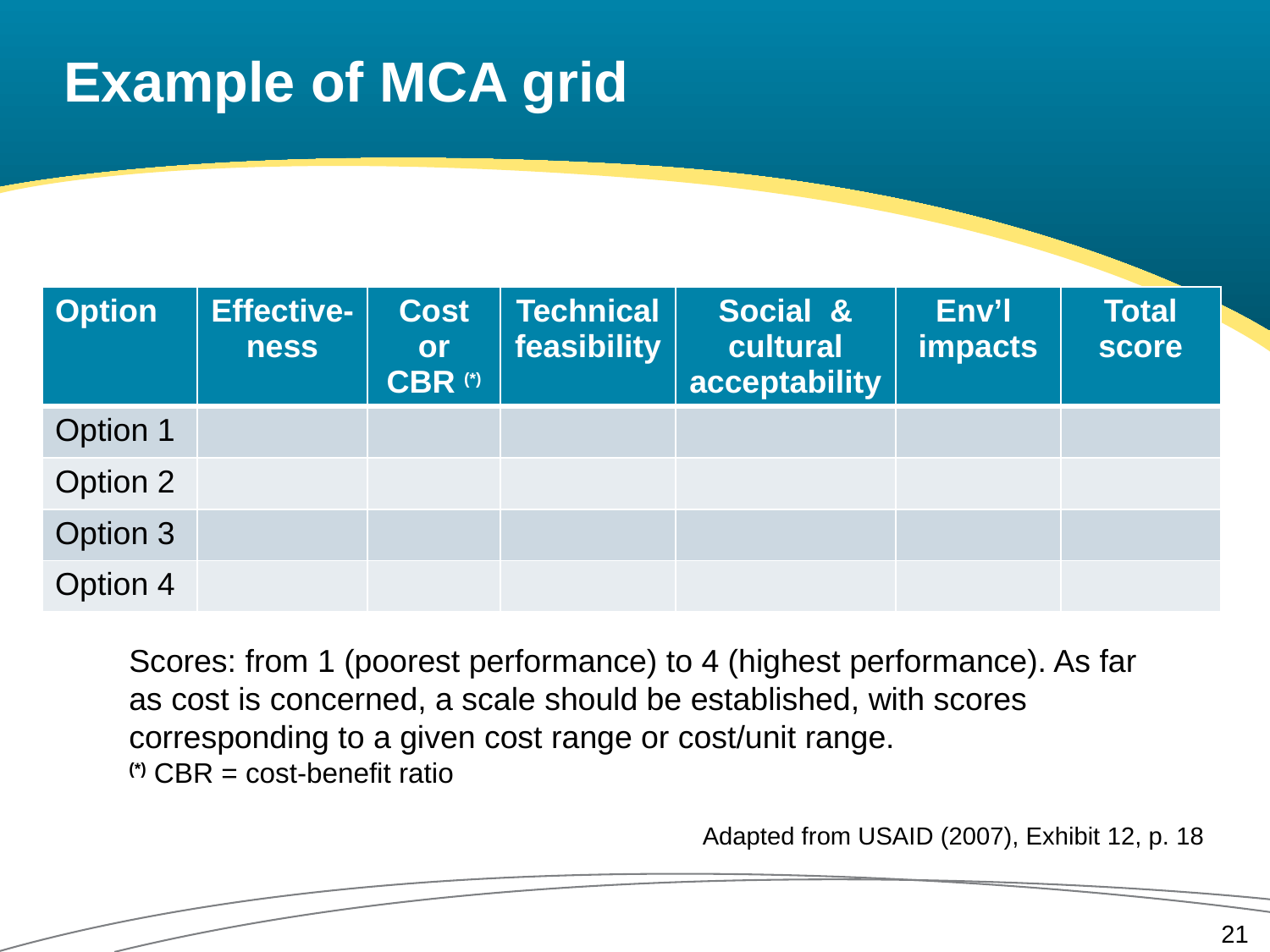

# Example of MCA grid
| Option | Effective-ness | Cost or CBR (\*) | Technical feasibility | Social & cultural acceptability | Env’l impacts | Total score |
| --- | --- | --- | --- | --- | --- | --- |
| Option 1 |  |  |  |  |  |  |
| Option 2 |  |  |  |  |  |  |
| Option 3 |  |  |  |  |  |  |
| Option 4 |  |  |  |  |  |  |
Scores: from 1 (poorest performance) to 4 (highest performance). As far as cost is concerned, a scale should be established, with scores corresponding to a given cost range or cost/unit range.
(*) CBR = cost-benefit ratio
Adapted from USAID (2007), Exhibit 12, p. 18
21